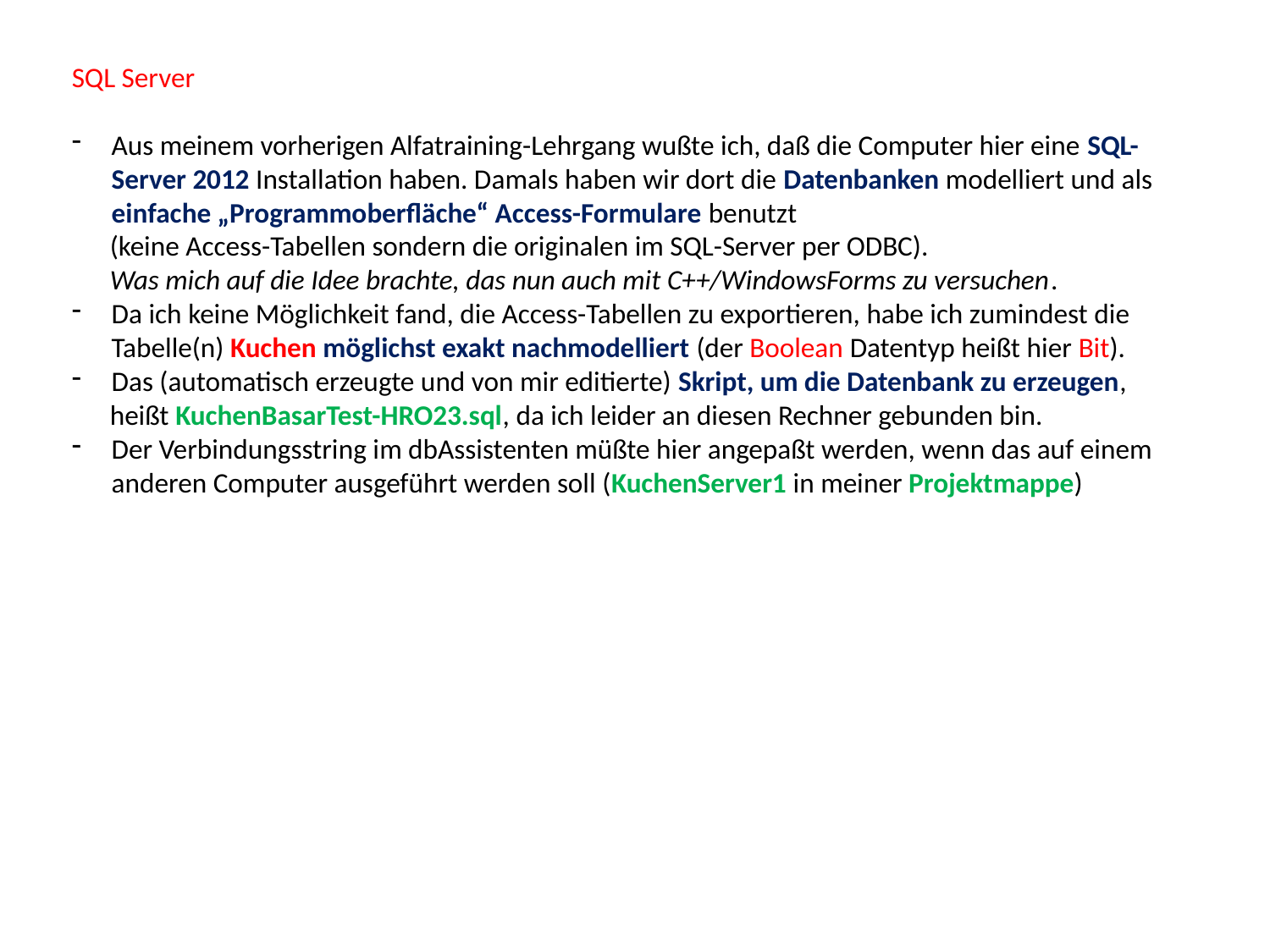

SQL Server

Aus meinem vorherigen Alfatraining-Lehrgang wußte ich, daß die Computer hier eine SQL-Server 2012 Installation haben. Damals haben wir dort die Datenbanken modelliert und als einfache „Programmoberfläche“ Access-Formulare benutzt
      (keine Access-Tabellen sondern die originalen im SQL-Server per ODBC).
      Was mich auf die Idee brachte, das nun auch mit C++/WindowsForms zu versuchen.
Da ich keine Möglichkeit fand, die Access-Tabellen zu exportieren, habe ich zumindest die Tabelle(n) Kuchen möglichst exakt nachmodelliert (der Boolean Datentyp heißt hier Bit).
Das (automatisch erzeugte und von mir editierte) Skript, um die Datenbank zu erzeugen,
      heißt KuchenBasarTest-HRO23.sql, da ich leider an diesen Rechner gebunden bin.
Der Verbindungsstring im dbAssistenten müßte hier angepaßt werden, wenn das auf einem anderen Computer ausgeführt werden soll (KuchenServer1 in meiner Projektmappe)